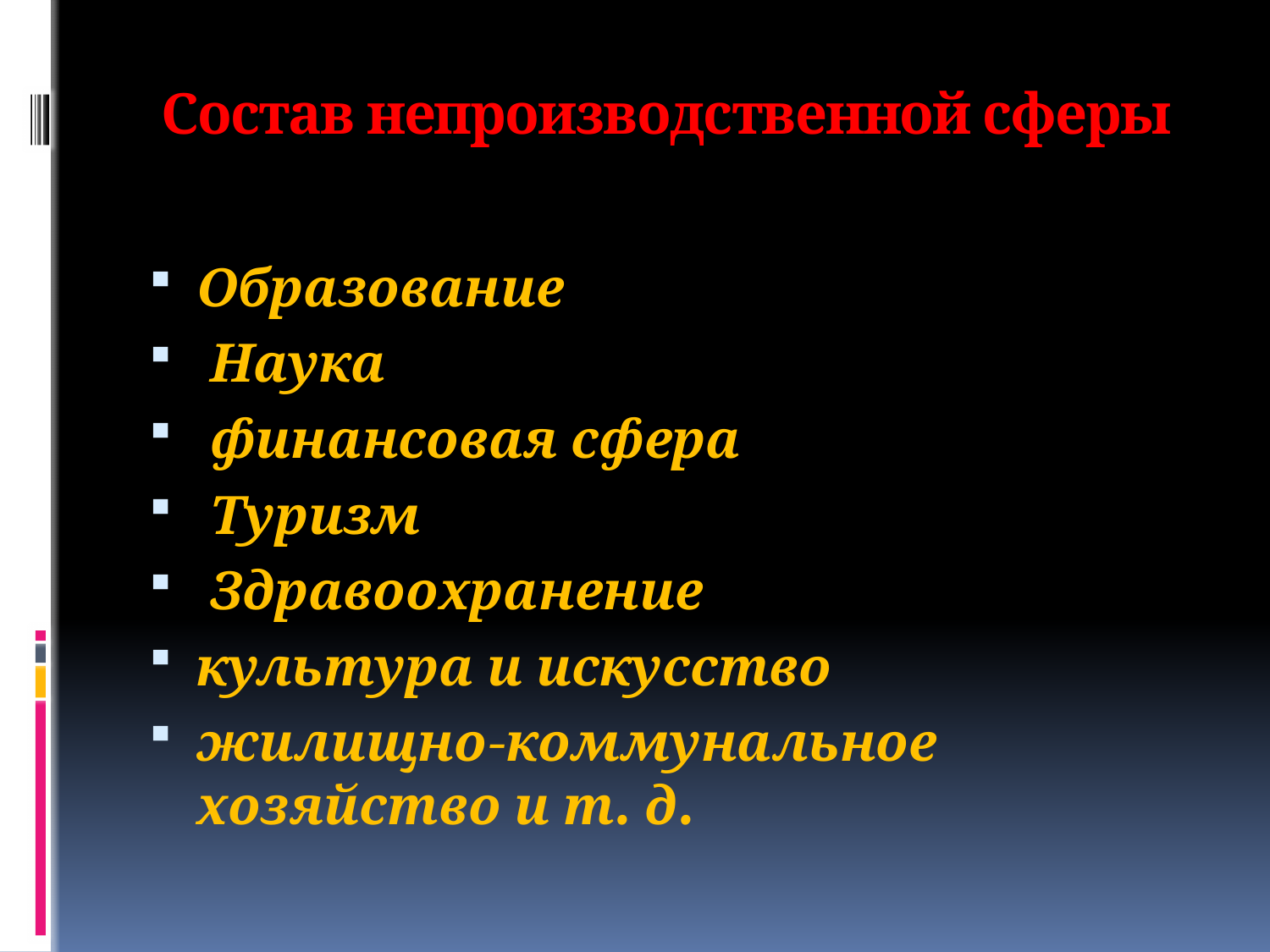

# Состав непроизводственной сферы
Образование
 Наука
 финансовая сфера
 Туризм
 Здравоохранение
культура и искусство
жилищно-коммунальное хозяйство и т. д.